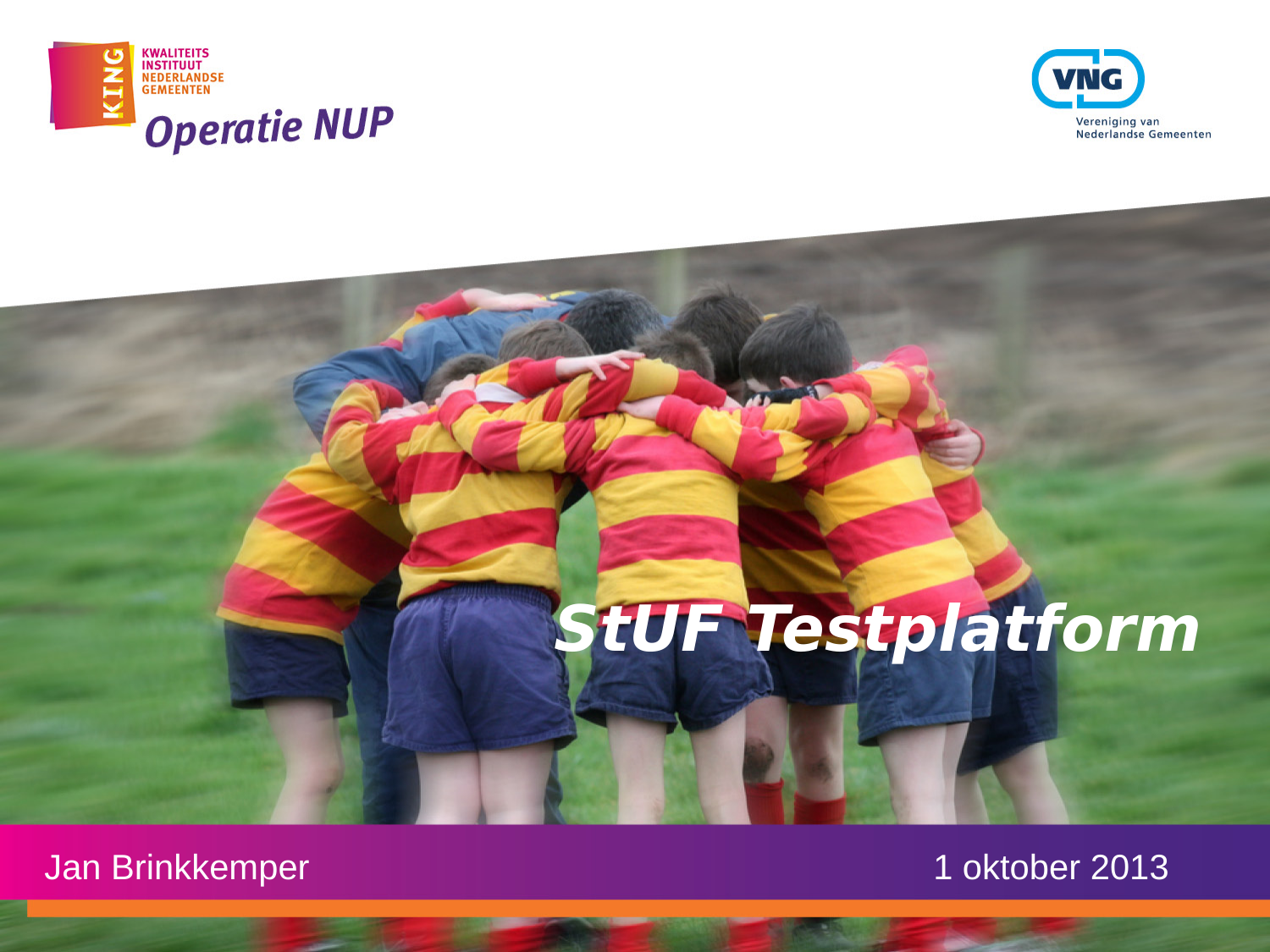

# StUF Testplatform
Jan Brinkkemper					1 oktober 2013